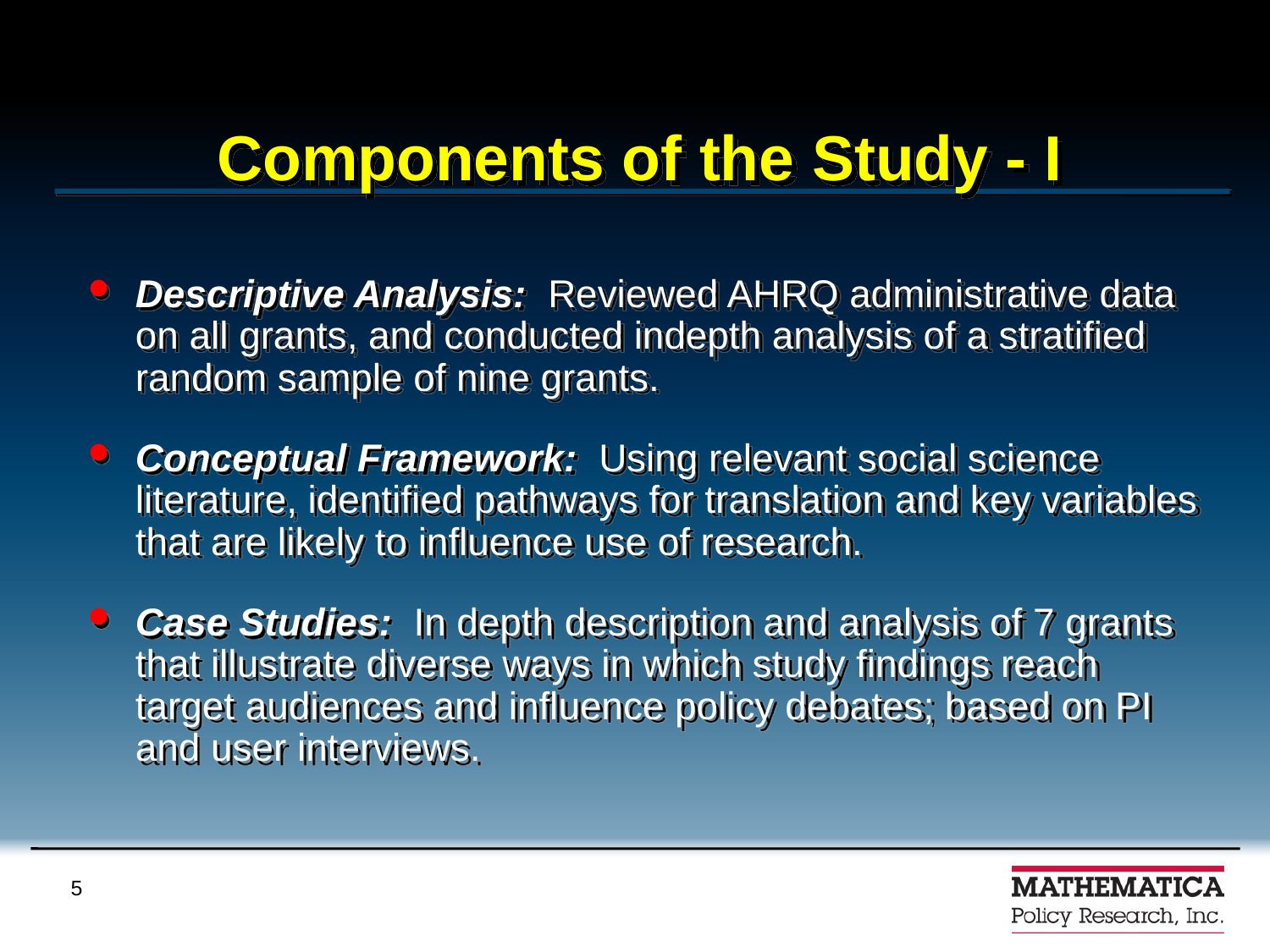

# Components of the Study - I

Descriptive Analysis:  Reviewed AHRQ administrative data on all grants, and conducted indepth analysis of a stratified random sample of nine grants.
Conceptual Framework:  Using relevant social science literature, identified pathways for translation and key variables that are likely to influence use of research.
Case Studies:  In depth description and analysis of 7 grants that illustrate diverse ways in which study findings reach target audiences and influence policy debates; based on PI and user interviews.